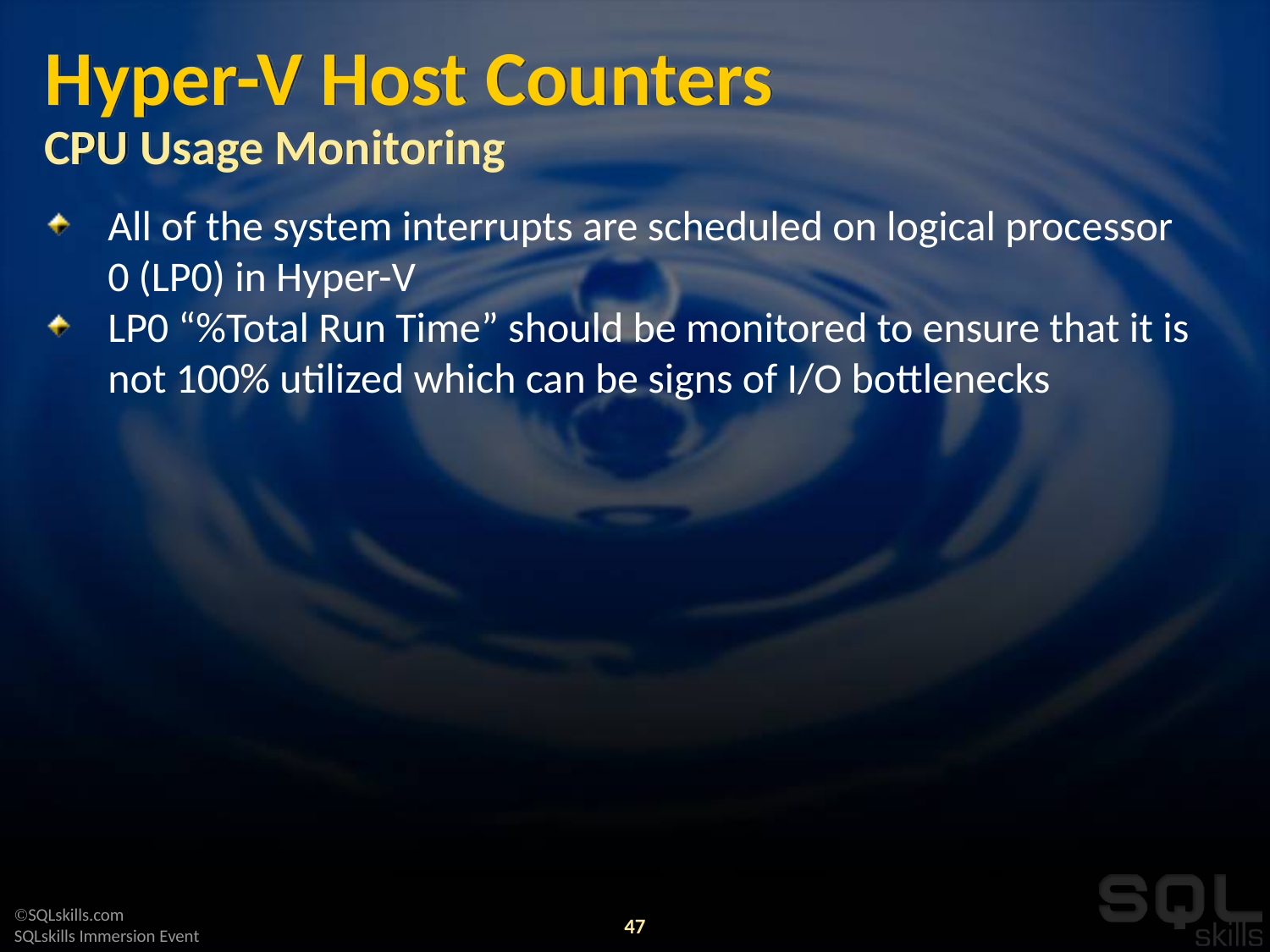

# Hyper-V Host Counters CPU Usage Monitoring
All of the system interrupts are scheduled on logical processor 0 (LP0) in Hyper-V
LP0 “%Total Run Time” should be monitored to ensure that it is not 100% utilized which can be signs of I/O bottlenecks

47